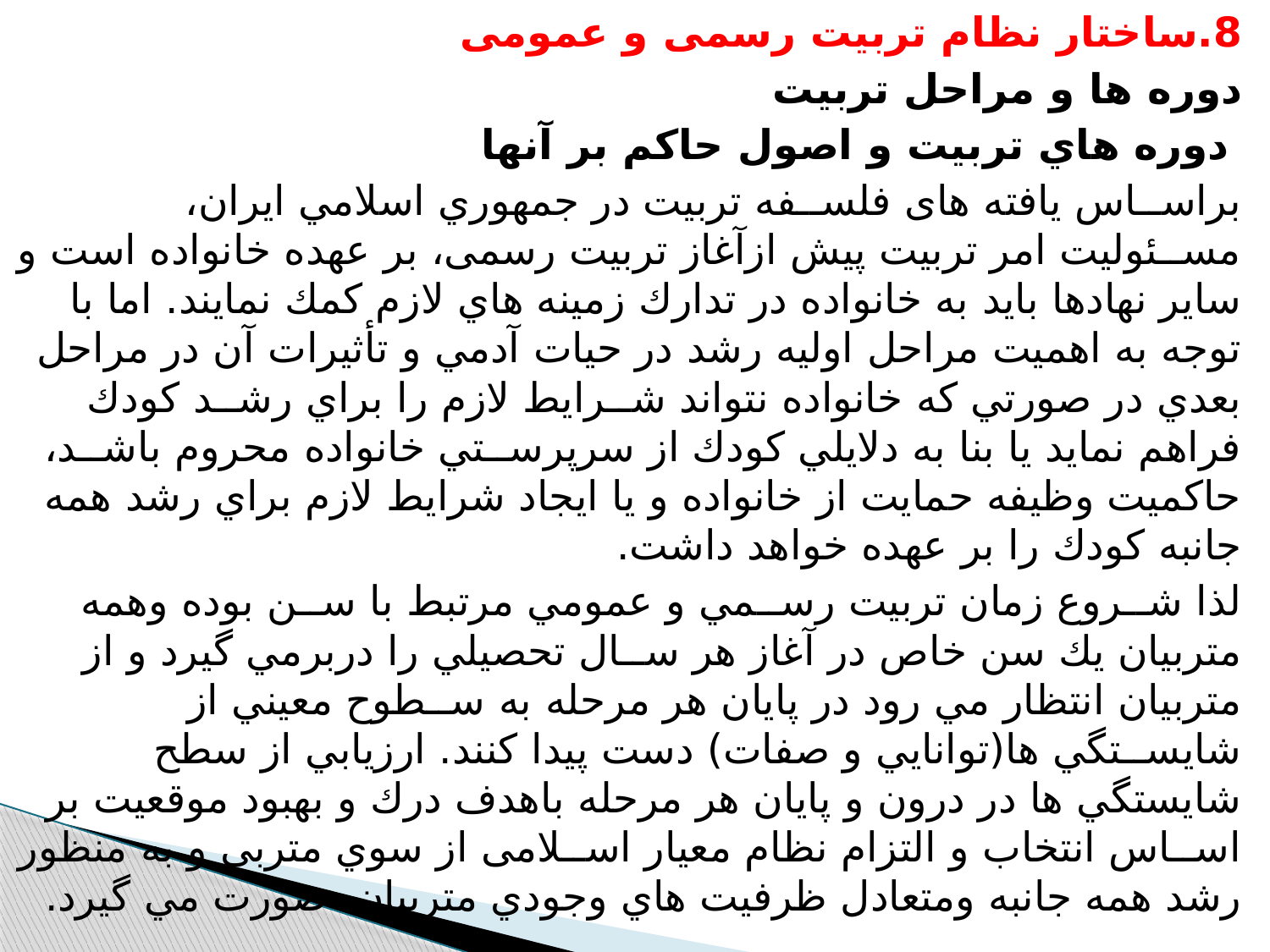

8.ساختار نظام تربيت رسمی و عمومی
دوره ها و مراحل تربيت
 دوره هاي تربيت و اصول حاکم بر آنها
براســاس يافته های فلســفه تربيت در جمهوري اسلامي ايران، مســئوليت امر تربيت پيش ازآغاز تربيت رسمی، بر عهده خانواده است و ساير نهادها بايد به خانواده در تدارك زمينه هاي لازم كمك نمايند. اما با توجه به اهميت مراحل اوليه رشد در حيات آدمي و تأثيرات آن در مراحل بعدي در صورتي كه خانواده نتواند شــرايط لازم را براي رشــد كودك فراهم نمايد يا بنا به دلايلي كودك از سرپرســتي خانواده محروم باشــد، حاكميت وظيفه حمايت از خانواده و يا ايجاد شرايط لازم براي رشد همه جانبه كودك را بر عهده خواهد داشت.
لذا شــروع زمان تربيت رســمي و عمومي مرتبط با ســن بوده وهمه متربيان يك سن خاص در آغاز هر ســال تحصيلي را دربرمي گيرد و از متربيان انتظار مي رود در پايان هر مرحله به ســطوح معيني از شايســتگي ها(توانايي و صفات) دست پيدا كنند. ارزيابي از سطح شايستگي ها در درون و پايان هر مرحله باهدف درك و بهبود موقعيت بر اســاس انتخاب و التزام نظام معيار اســلامی از سوي متربي و به منظور رشد همه جانبه ومتعادل ظرفيت هاي وجودي متربيان، صورت مي گيرد.